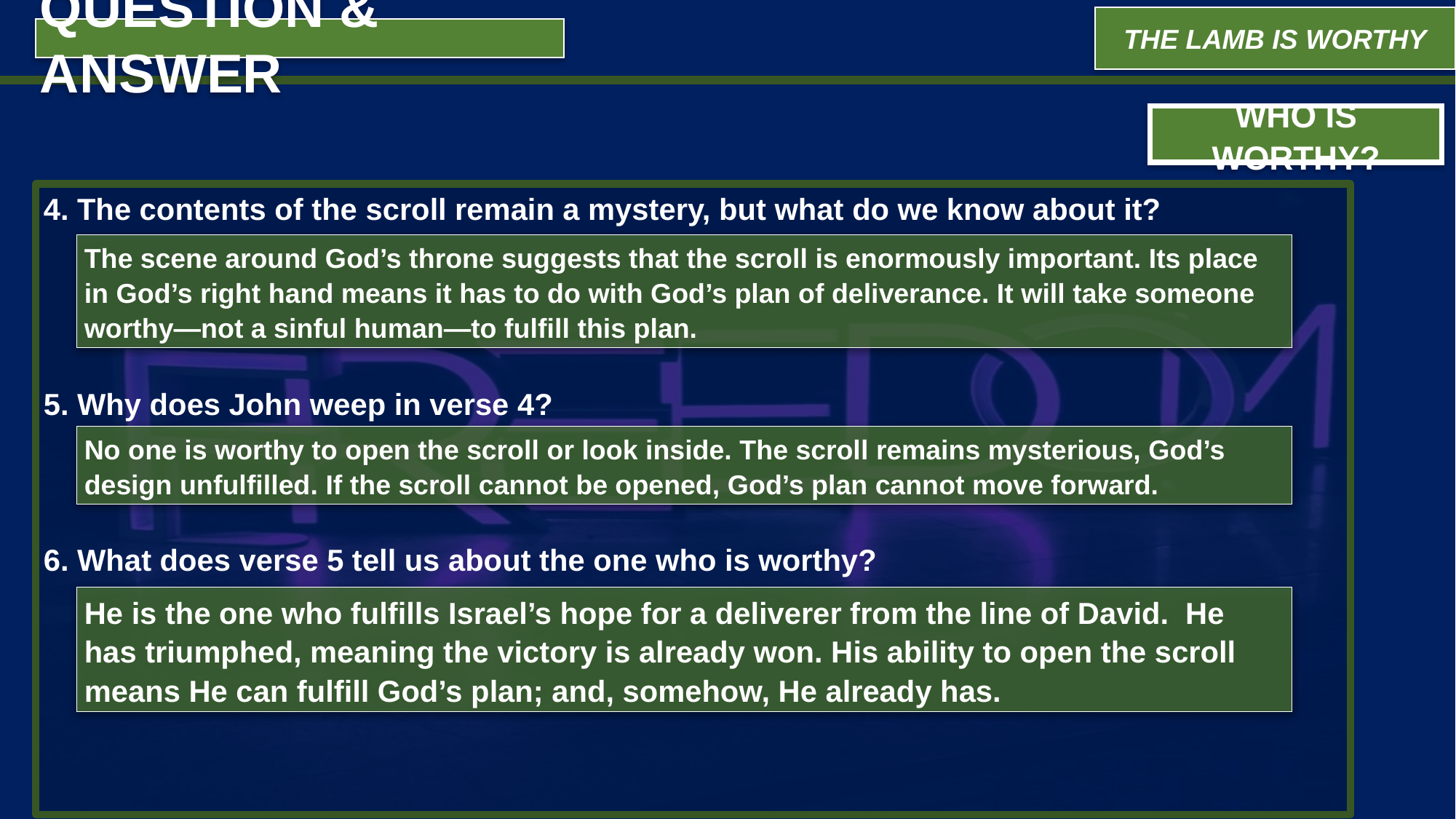

Lesson Focus: Don’t restrict the Gospel with needless rules and traditions.
Life Response: Identify examples of unbiblical rules that may needlessly restrict the Gospel today.
The Lamb Is Worthy
QUESTION & ANSWER
WHO IS WORTHY?
4. The contents of the scroll remain a mystery, but what do we know about it?

5. Why does John weep in verse 4?

6. What does verse 5 tell us about the one who is worthy?

The scene around God’s throne suggests that the scroll is enormously important. Its place in God’s right hand means it has to do with God’s plan of deliverance. It will take someone worthy—not a sinful human—to fulfill this plan.
No one is worthy to open the scroll or look inside. The scroll remains mysterious, God’s design unfulfilled. If the scroll cannot be opened, God’s plan cannot move forward.
He is the one who fulfills Israel’s hope for a deliverer from the line of David.  He has triumphed, meaning the victory is already won. His ability to open the scroll means He can fulfill God’s plan; and, somehow, He already has.